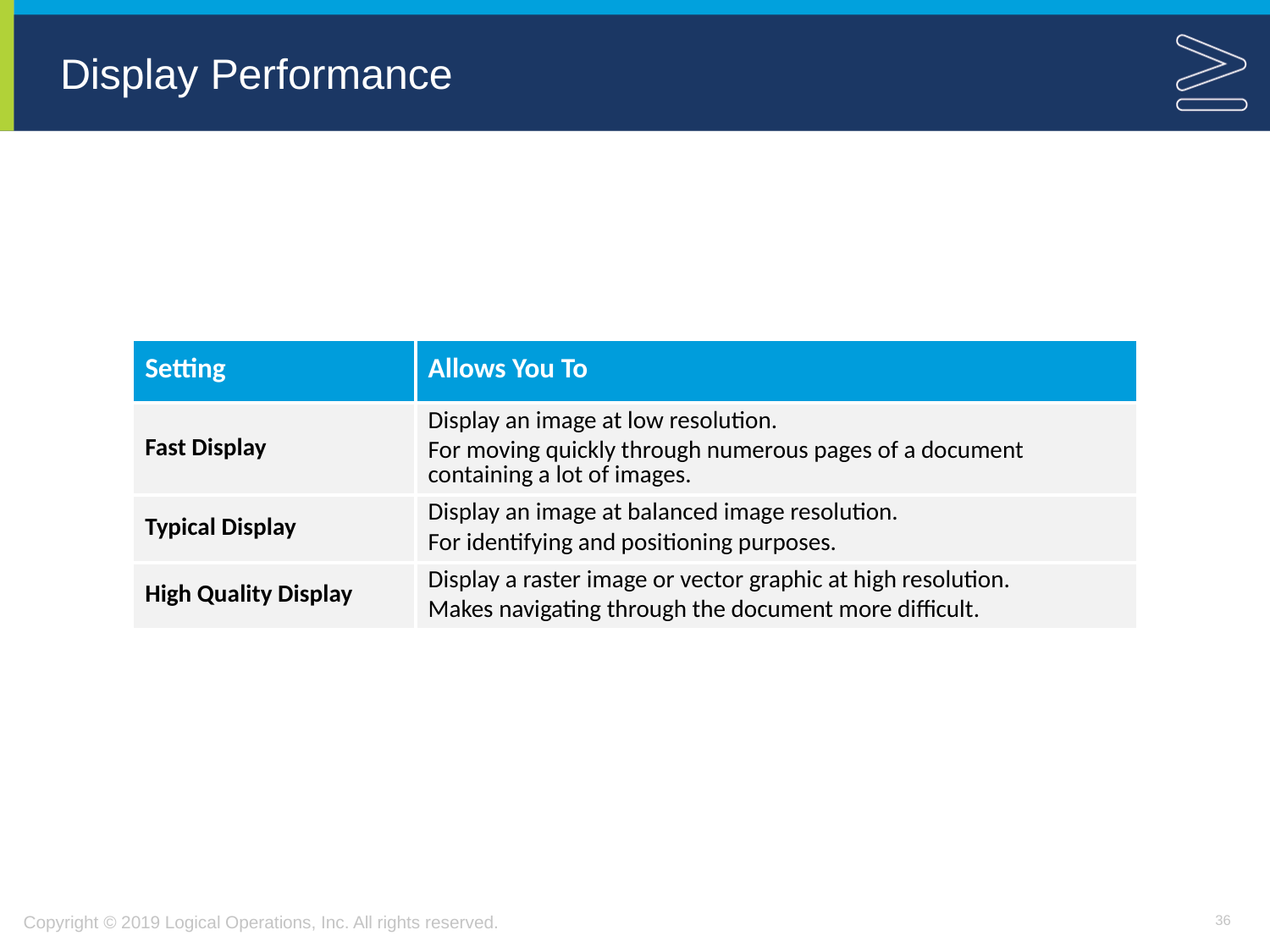

# Display Performance
| Setting | Allows You To |
| --- | --- |
| Fast Display | Display an image at low resolution. For moving quickly through numerous pages of a document containing a lot of images. |
| Typical Display | Display an image at balanced image resolution. For identifying and positioning purposes. |
| High Quality Display | Display a raster image or vector graphic at high resolution. Makes navigating through the document more difficult. |
36